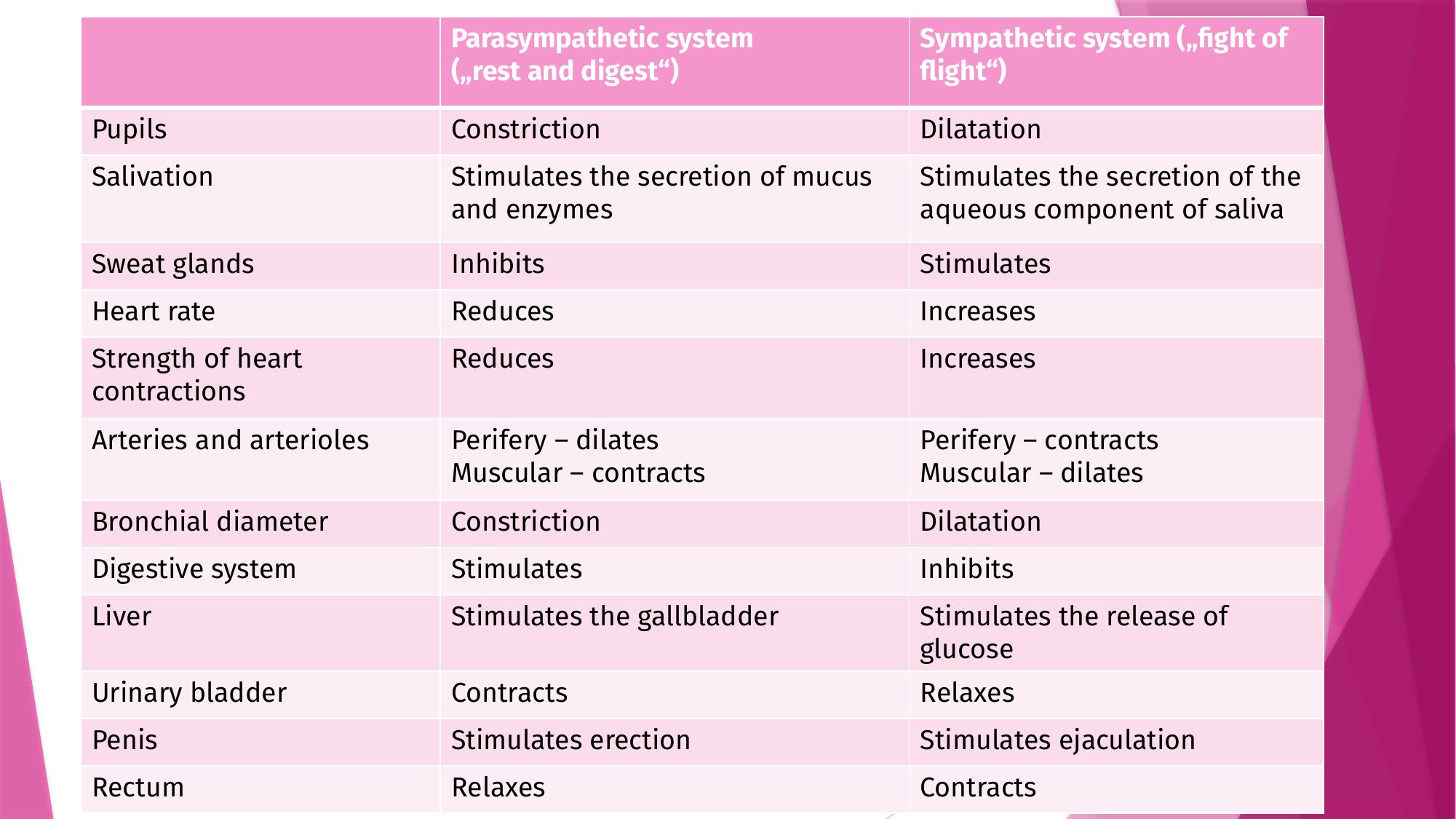

|  | Parasympathetic system („rest and digest“) | Sympathetic system („fight of flight“) |
| --- | --- | --- |
| Pupils | Constriction | Dilatation |
| Salivation | Stimulates the secretion of mucus and enzymes | Stimulates the secretion of the aqueous component of saliva |
| Sweat glands | Inhibits | Stimulates |
| Heart rate | Reduces | Increases |
| Strength of heart contractions | Reduces | Increases |
| Arteries and arterioles | Perifery – dilates Muscular – contracts | Perifery – contracts Muscular – dilates |
| Bronchial diameter | Constriction | Dilatation |
| Digestive system | Stimulates | Inhibits |
| Liver | Stimulates the gallbladder | Stimulates the release of glucose |
| Urinary bladder | Contracts | Relaxes |
| Penis | Stimulates erection | Stimulates ejaculation |
| Rectum | Relaxes | Contracts |
#